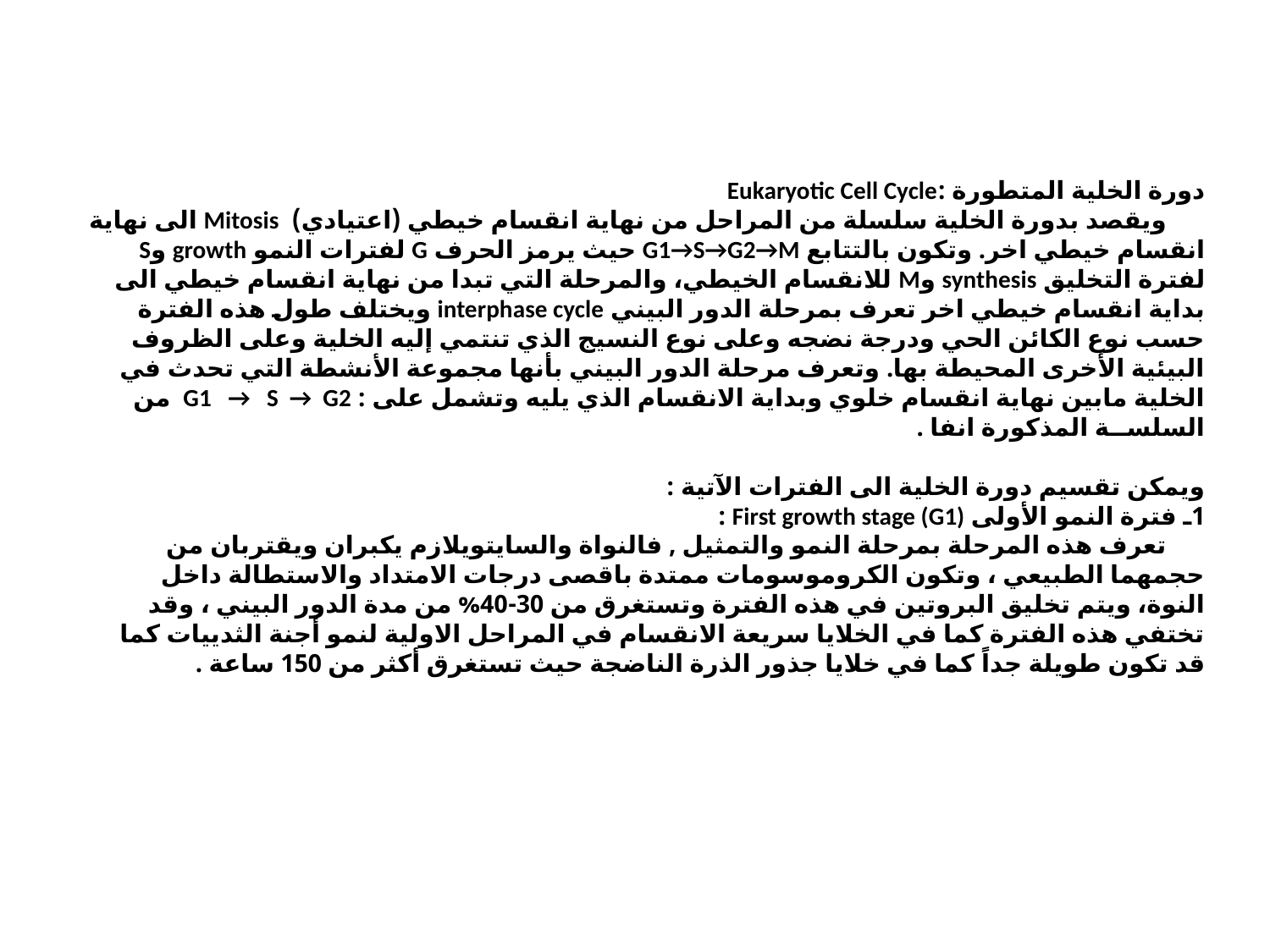

# دورة الخلية المتطورة :Eukaryotic Cell Cycle ويقصد بدورة الخلية سلسلة من المراحل من نهاية انقسام خيطي (اعتيادي)  Mitosis الى نهاية انقسام خيطي اخر. وتكون بالتتابع G1→S→G2→M حيث يرمز الحرف G لفترات النمو growth وS لفترة التخليق synthesis وM للانقسام الخيطي، والمرحلة التي تبدا من نهاية انقسام خيطي الى بداية انقسام خيطي اخر تعرف بمرحلة الدور البيني interphase cycle ويختلف طول هذه الفترة حسب نوع الكائن الحي ودرجة نضجه وعلى نوع النسيج الذي تنتمي إليه الخلية وعلى الظروف البيئية الأخرى المحيطة بها. وتعرف مرحلة الدور البيني بأنها مجموعة الأنشطة التي تحدث في الخلية مابين نهاية انقسام خلوي وبداية الانقسام الذي يليه وتشمل على : G1   →   S  →  G2  من السلســة المذكورة انفا . ويمكن تقسيم دورة الخلية الى الفترات الآتية : 1ـ فترة النمو الأولى First growth stage (G1) : تعرف هذه المرحلة بمرحلة النمو والتمثيل , فالنواة والسايتويلازم يكبران ويقتربان من حجمهما الطبيعي ، وتكون الكروموسومات ممتدة باقصى درجات الامتداد والاستطالة داخل النوة، ويتم تخليق البروتين في هذه الفترة وتستغرق من 30-40% من مدة الدور البيني ، وقد تختفي هذه الفترة كما في الخلايا سريعة الانقسام في المراحل الاولية لنمو أجنة الثدييات كما قد تكون طويلة جداً كما في خلايا جذور الذرة الناضجة حيث تستغرق أكثر من 150 ساعة .